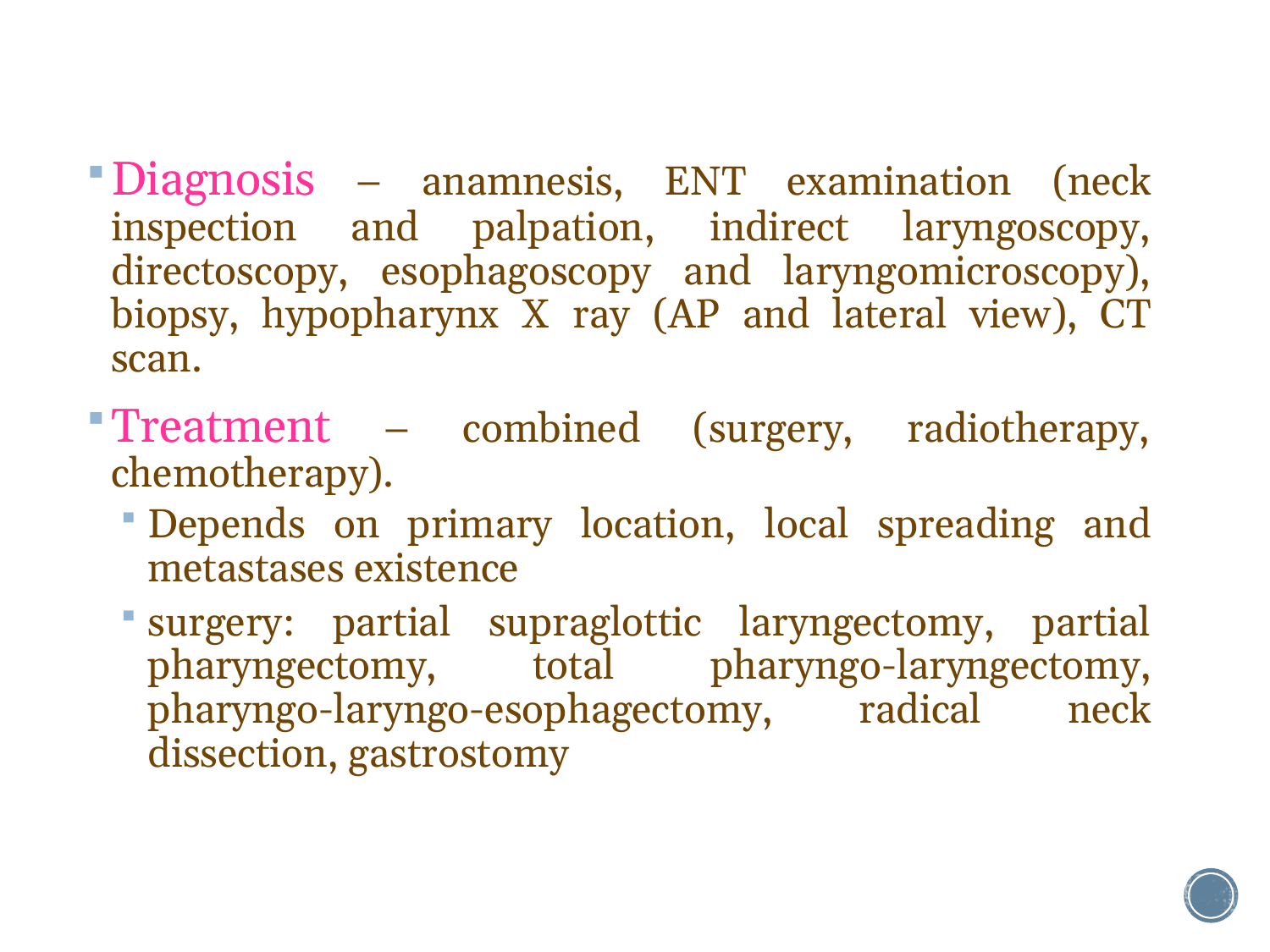

Diagnosis – anamnesis, ENT examination (neck inspection and palpation, indirect laryngoscopy, directoscopy, esophagoscopy and laryngomicroscopy), biopsy, hypopharynx X ray (AP and lateral view), CT scan.
Treatment – combined (surgery, radiotherapy, chemotherapy).
Depends on primary location, local spreading and metastases existence
surgery: partial supraglottic laryngectomy, partial pharyngectomy, total pharyngo-laryngectomy, pharyngo-laryngo-esophagectomy, radical neck dissection, gastrostomy